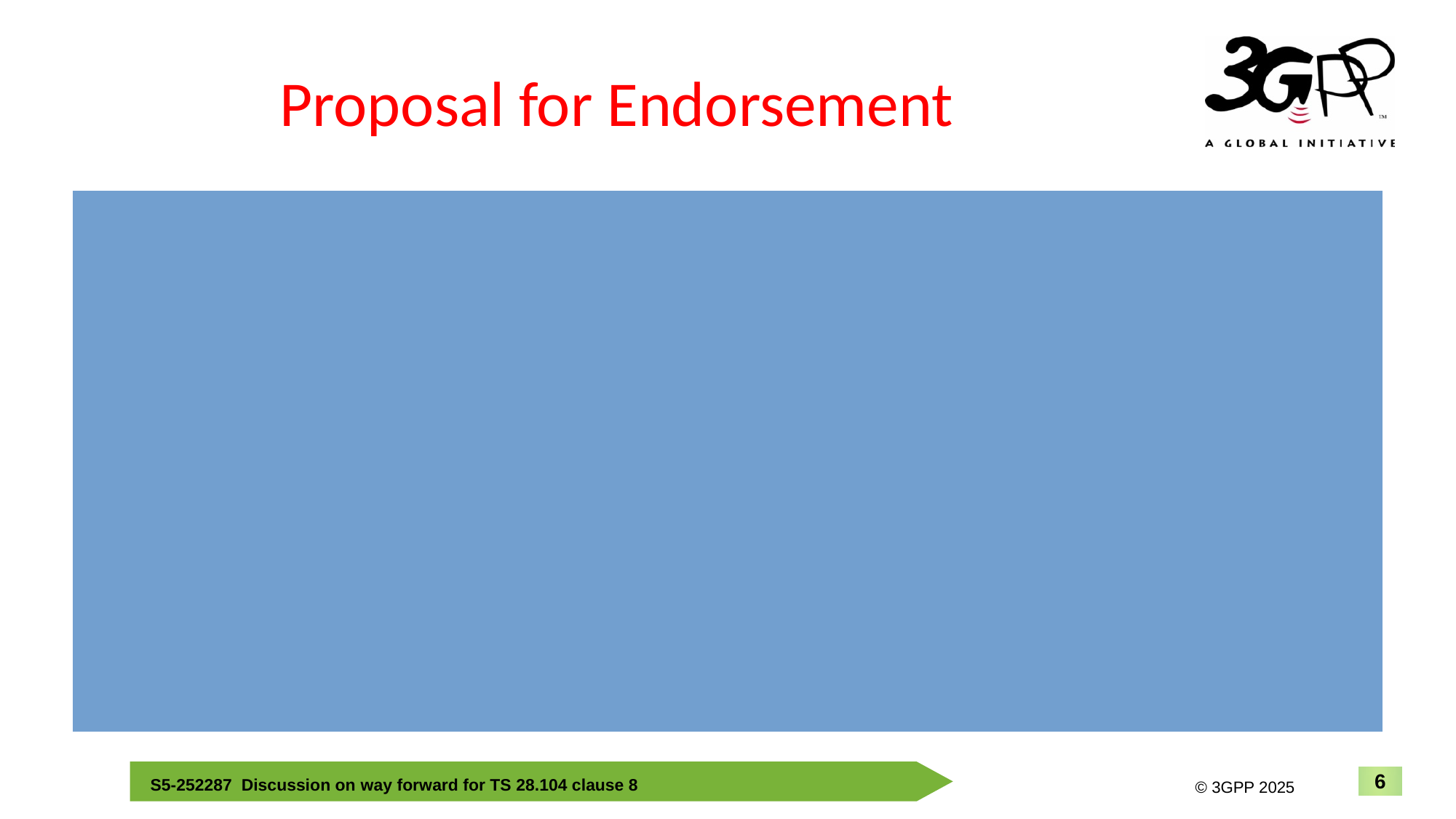

# Proposal for Endorsement
Endorse the “Proposal 1” as way forward